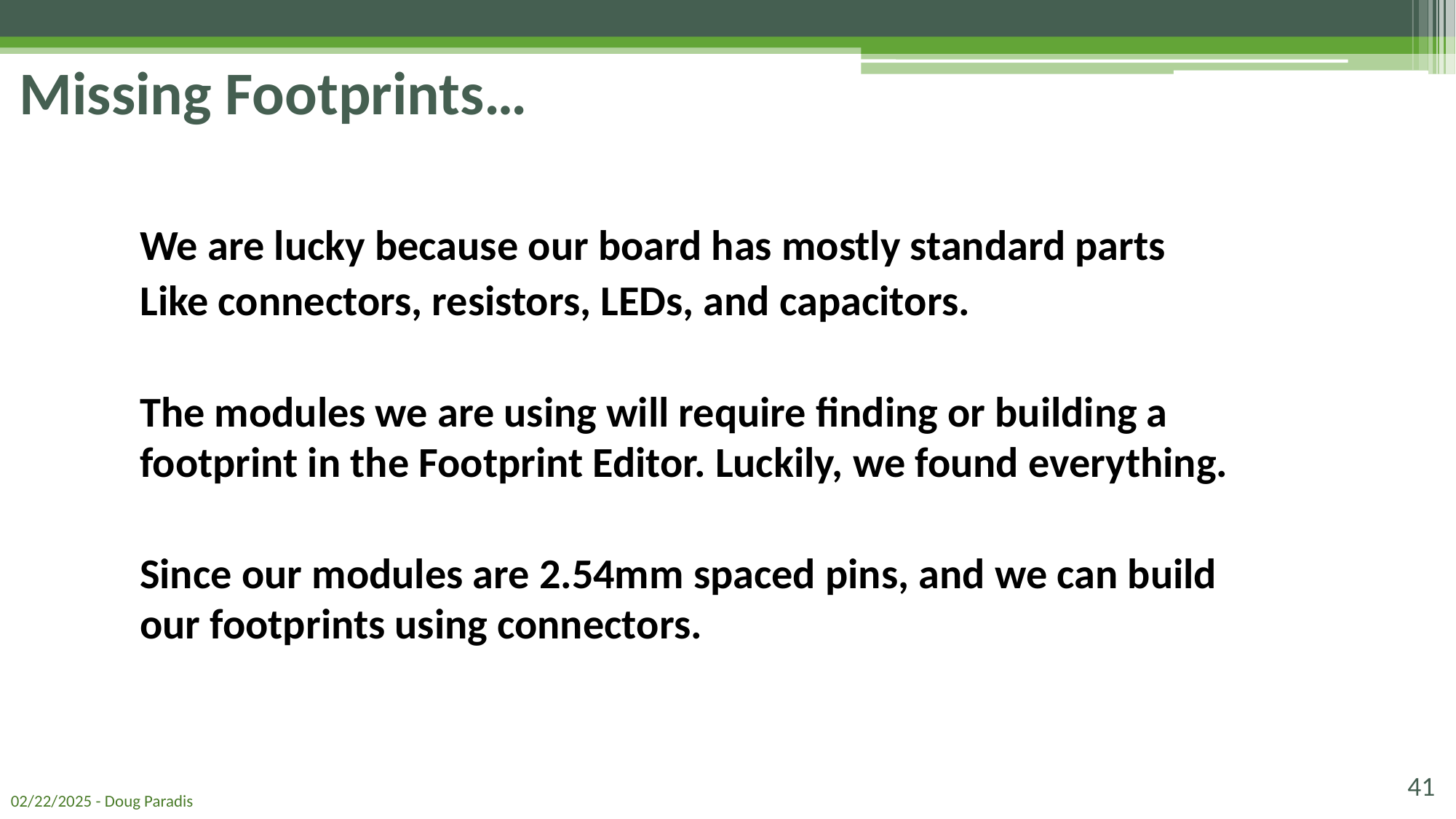

# Missing Footprints…
We are lucky because our board has mostly standard parts
Like connectors, resistors, LEDs, and capacitors.

The modules we are using will require finding or building a footprint in the Footprint Editor. Luckily, we found everything.

Since our modules are 2.54mm spaced pins, and we can build our footprints using connectors.

41
02/22/2025 - Doug Paradis